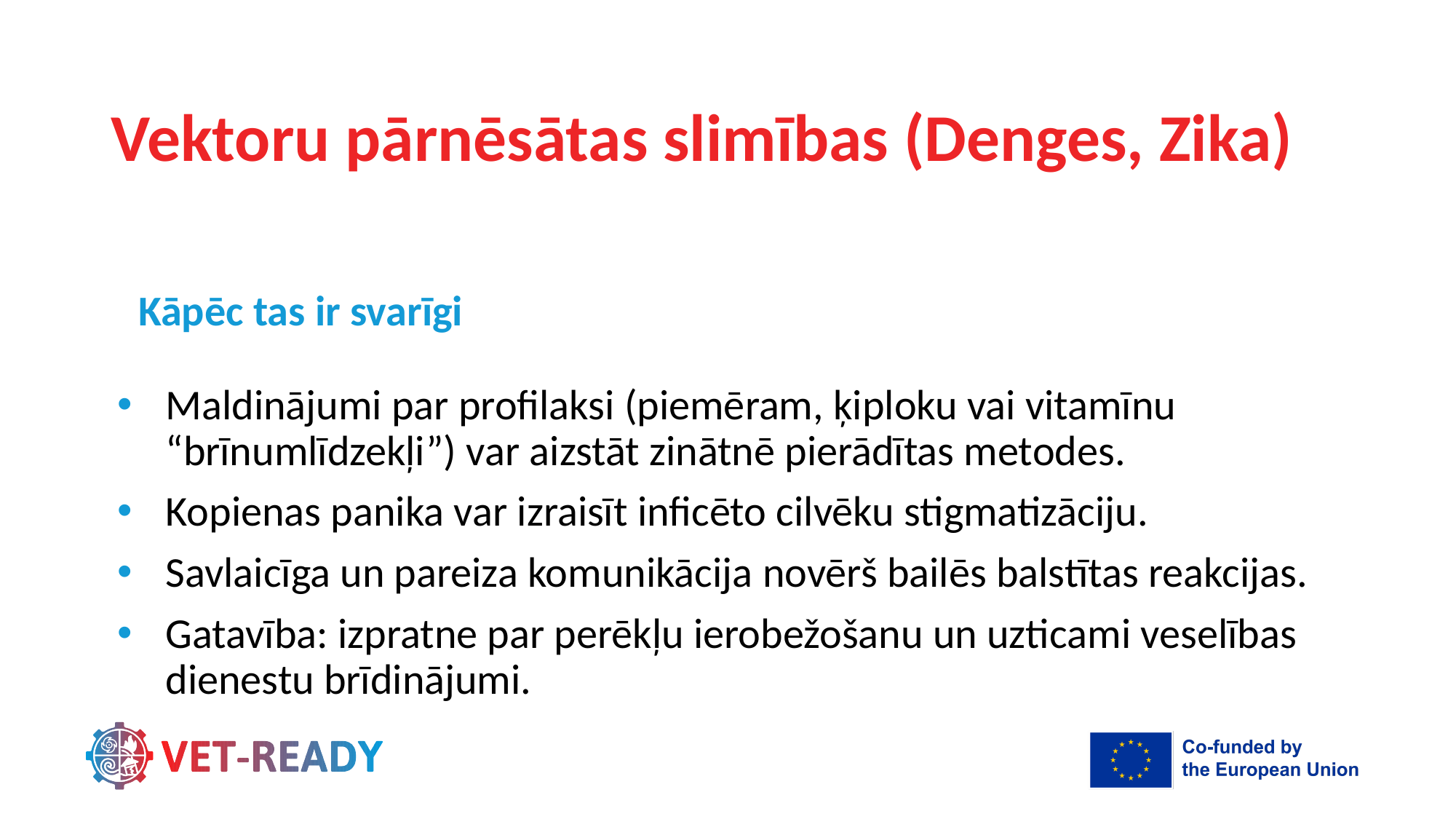

# Vektoru pārnēsātas slimības (Denges, Zika)
Kāpēc tas ir svarīgi
Maldinājumi par profilaksi (piemēram, ķiploku vai vitamīnu “brīnumlīdzekļi”) var aizstāt zinātnē pierādītas metodes.
Kopienas panika var izraisīt inficēto cilvēku stigmatizāciju.
Savlaicīga un pareiza komunikācija novērš bailēs balstītas reakcijas.
Gatavība: izpratne par perēkļu ierobežošanu un uzticami veselības dienestu brīdinājumi.